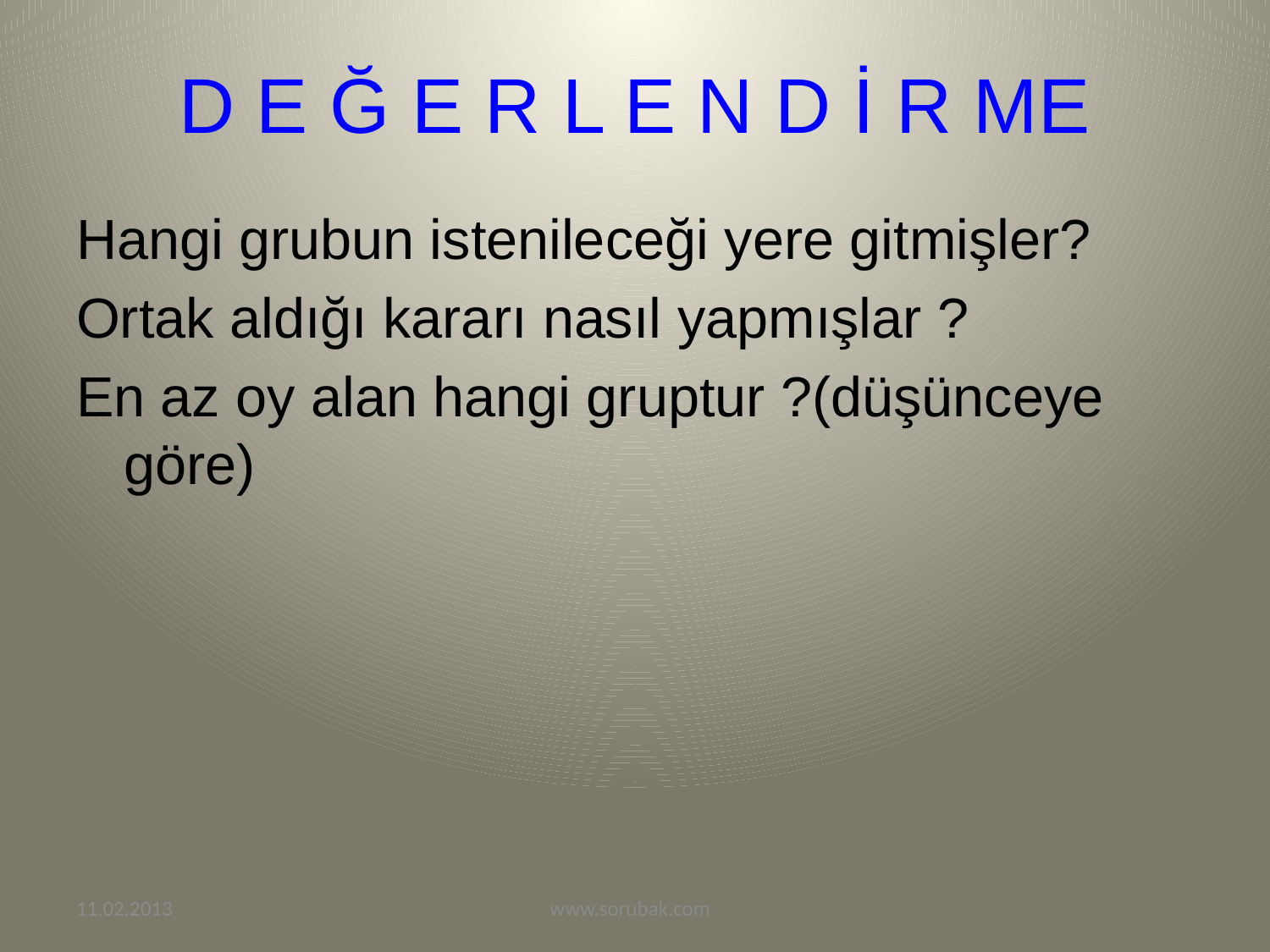

# D E Ğ E R L E N D İ R ME
Hangi grubun istenileceği yere gitmişler?
Ortak aldığı kararı nasıl yapmışlar ?
En az oy alan hangi gruptur ?(düşünceye göre)

11.02.2013
www.sorubak.com